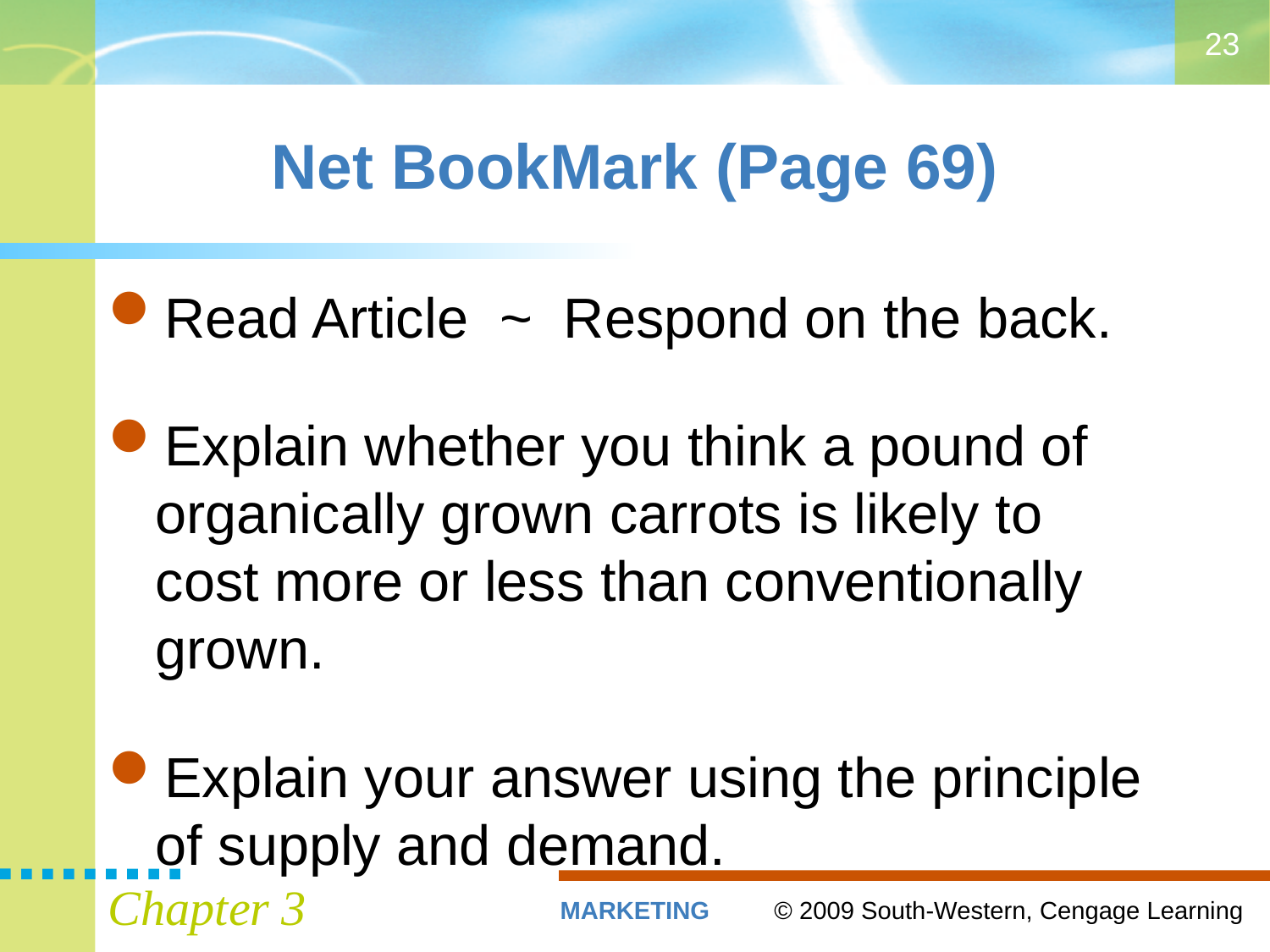

23
# Net BookMark (Page 69)
Read Article  ~  Respond on the back.

Explain whether you think a pound of organically grown carrots is likely to cost more or less than conventionally grown.

Explain your answer using the principle of supply and demand.
Chapter 3